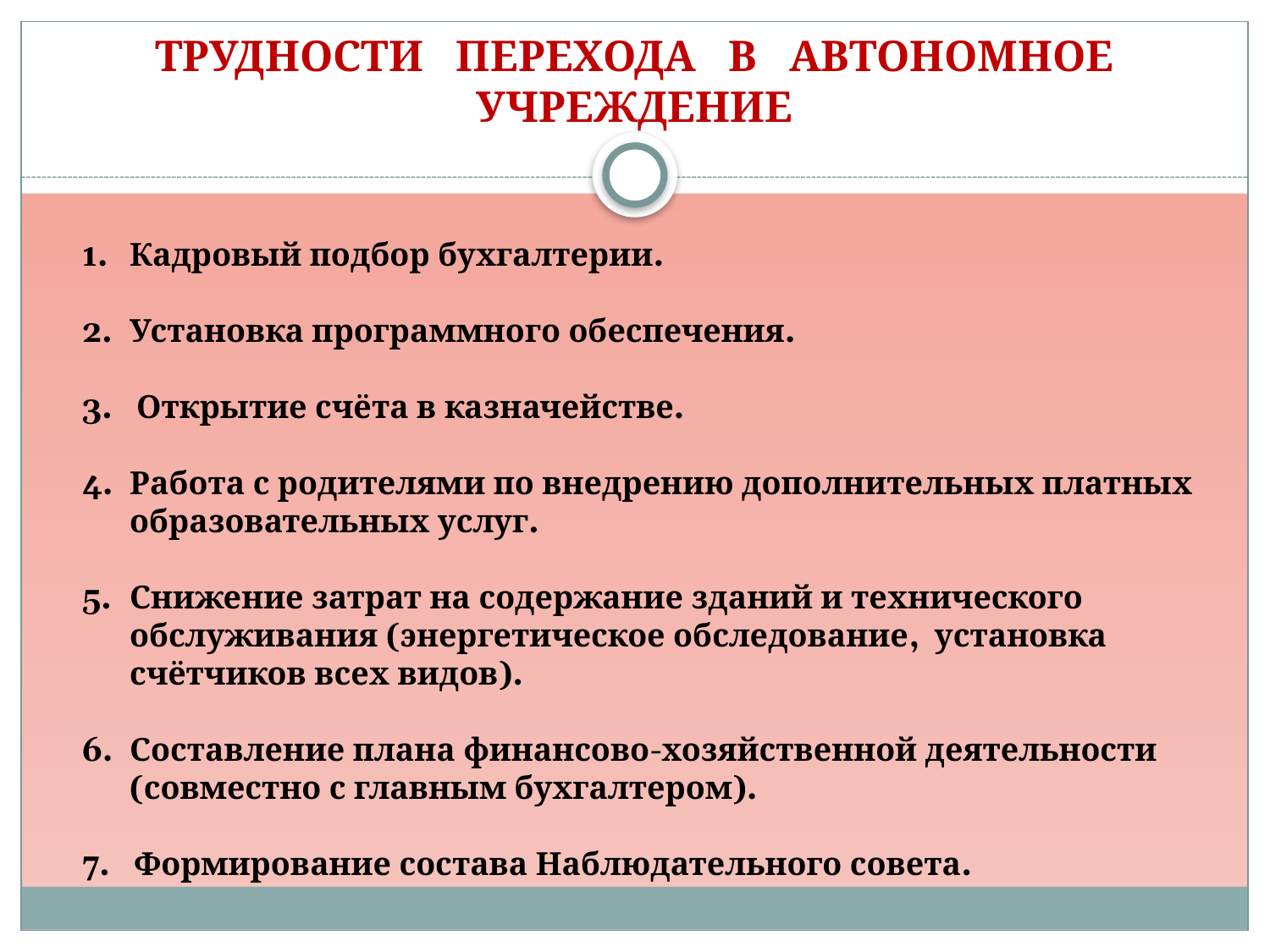

# ТРУДНОСТИ   ПЕРЕХОДА   В   АВТОНОМНОЕ УЧРЕЖДЕНИЕ
Кадровый подбор бухгалтерии.

Установка программного обеспечения.

3.   Открытие счёта в казначействе.

Работа с родителями по внедрению дополнительных платных образовательных услуг.

Снижение затрат на содержание зданий и технического обслуживания (энергетическое обследование,  установка счётчиков всех видов).

Составление плана финансово-хозяйственной деятельности (совместно с главным бухгалтером).

7.   Формирование состава Наблюдательного совета.